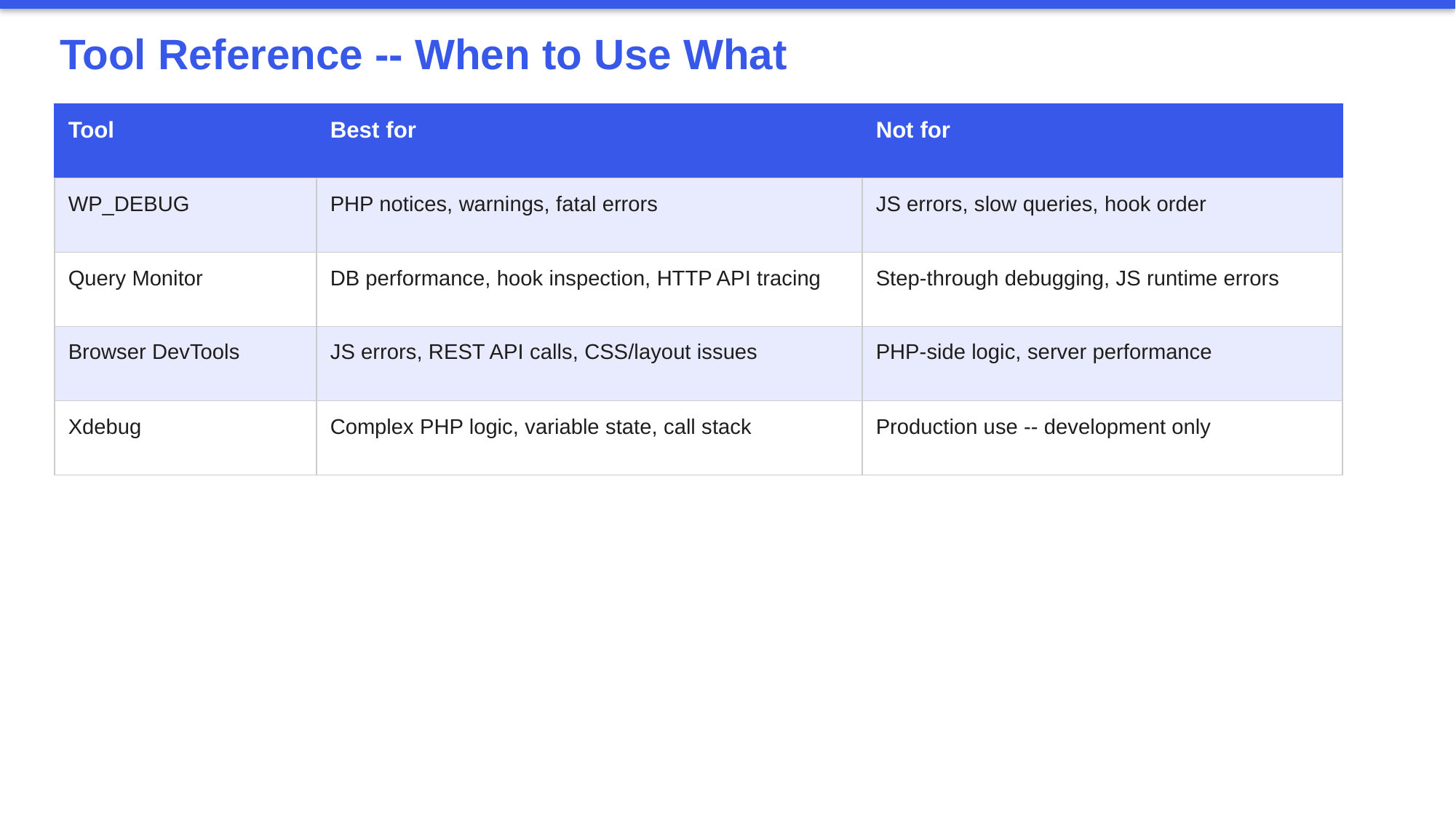

Tool Reference -- When to Use What
| Tool | Best for | Not for |
| --- | --- | --- |
| WP\_DEBUG | PHP notices, warnings, fatal errors | JS errors, slow queries, hook order |
| Query Monitor | DB performance, hook inspection, HTTP API tracing | Step-through debugging, JS runtime errors |
| Browser DevTools | JS errors, REST API calls, CSS/layout issues | PHP-side logic, server performance |
| Xdebug | Complex PHP logic, variable state, call stack | Production use -- development only |